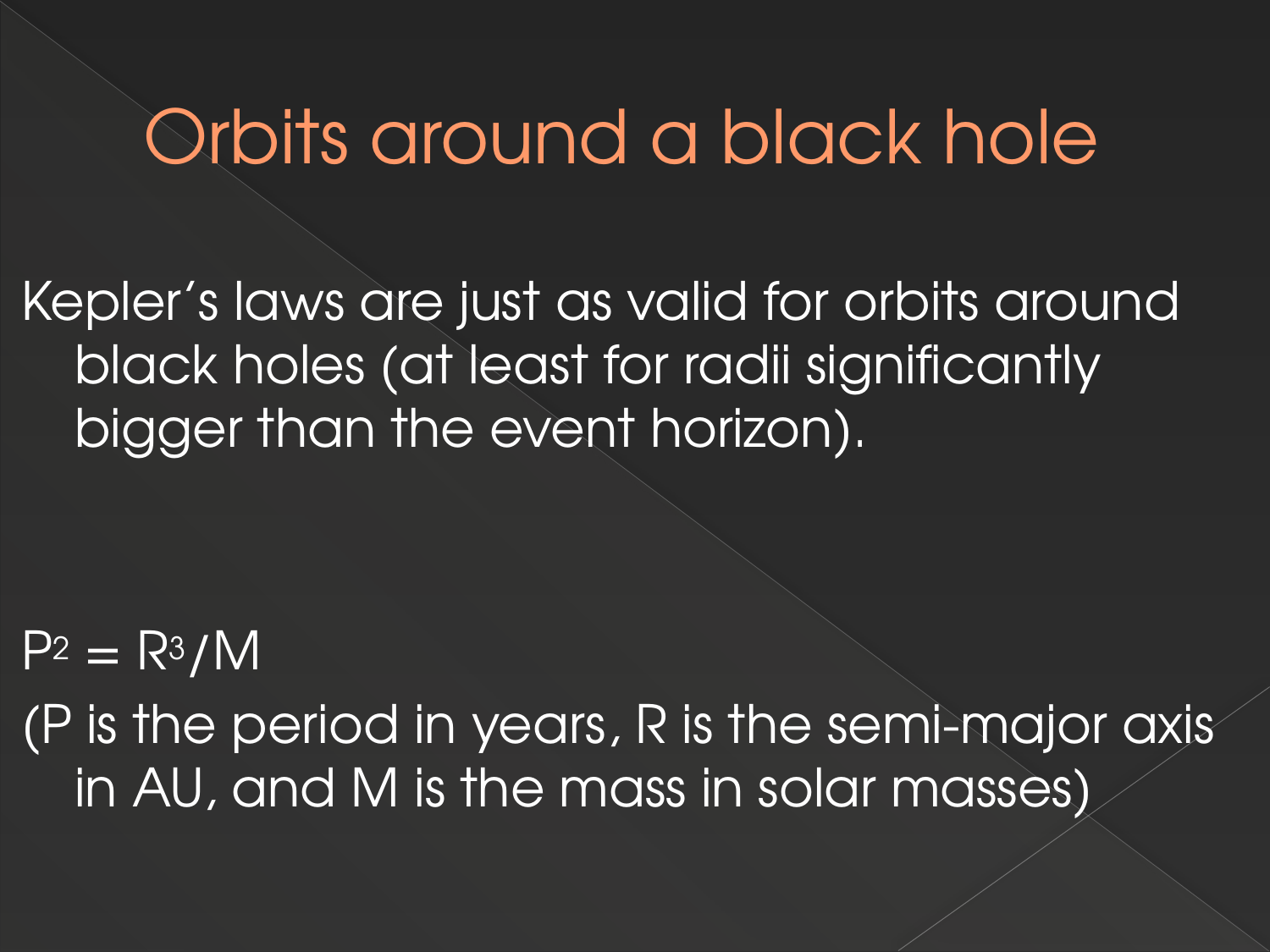

# Orbits around a black hole
Kepler’s laws are just as valid for orbits around black holes (at least for radii significantly bigger than the event horizon).

P2 = R3/M
(P is the period in years, R is the semi-major axis in AU, and M is the mass in solar masses)